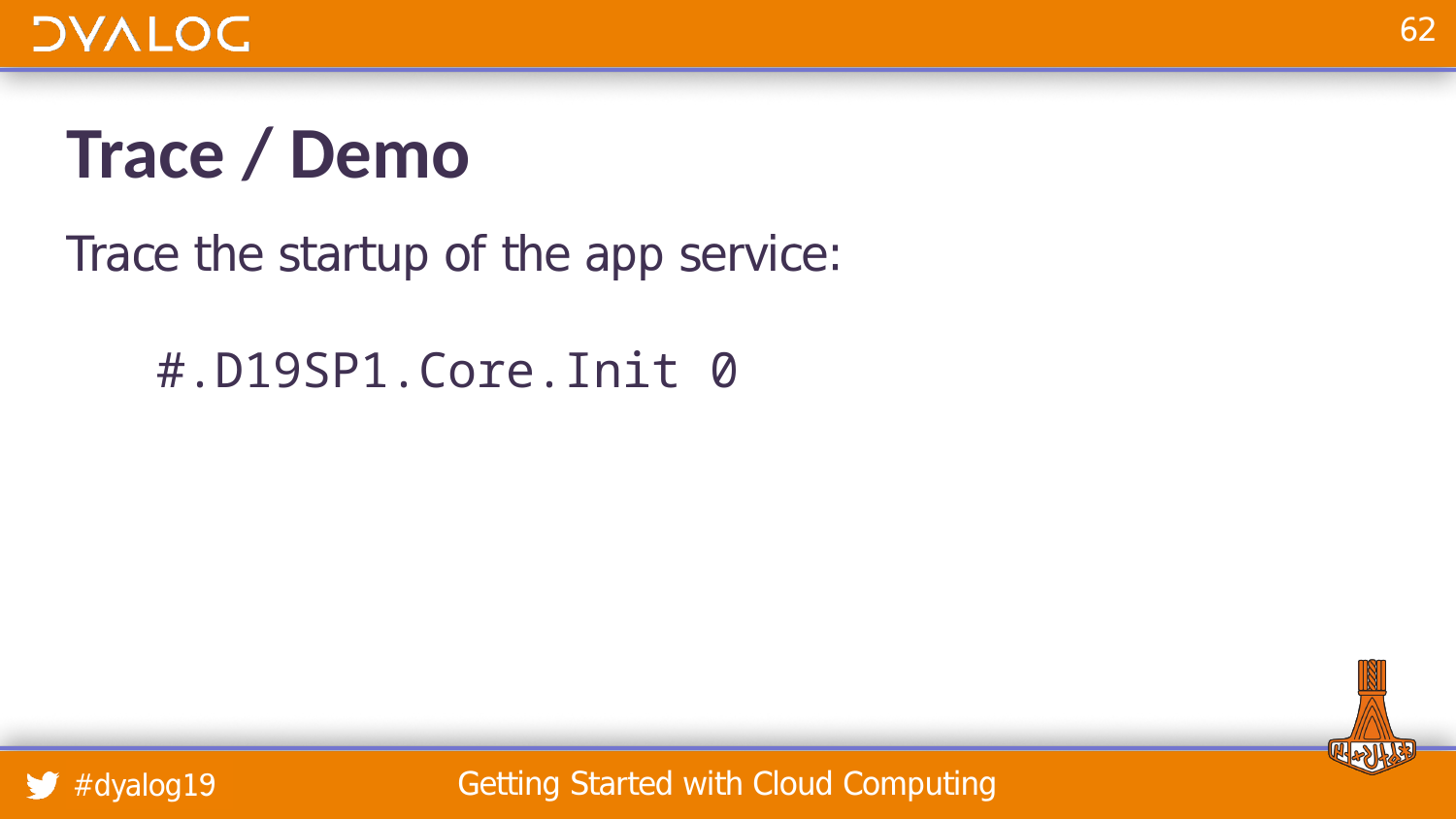

# Trace / Demo
Trace the startup of the app service:
      #.D19SP1.Core.Init 0